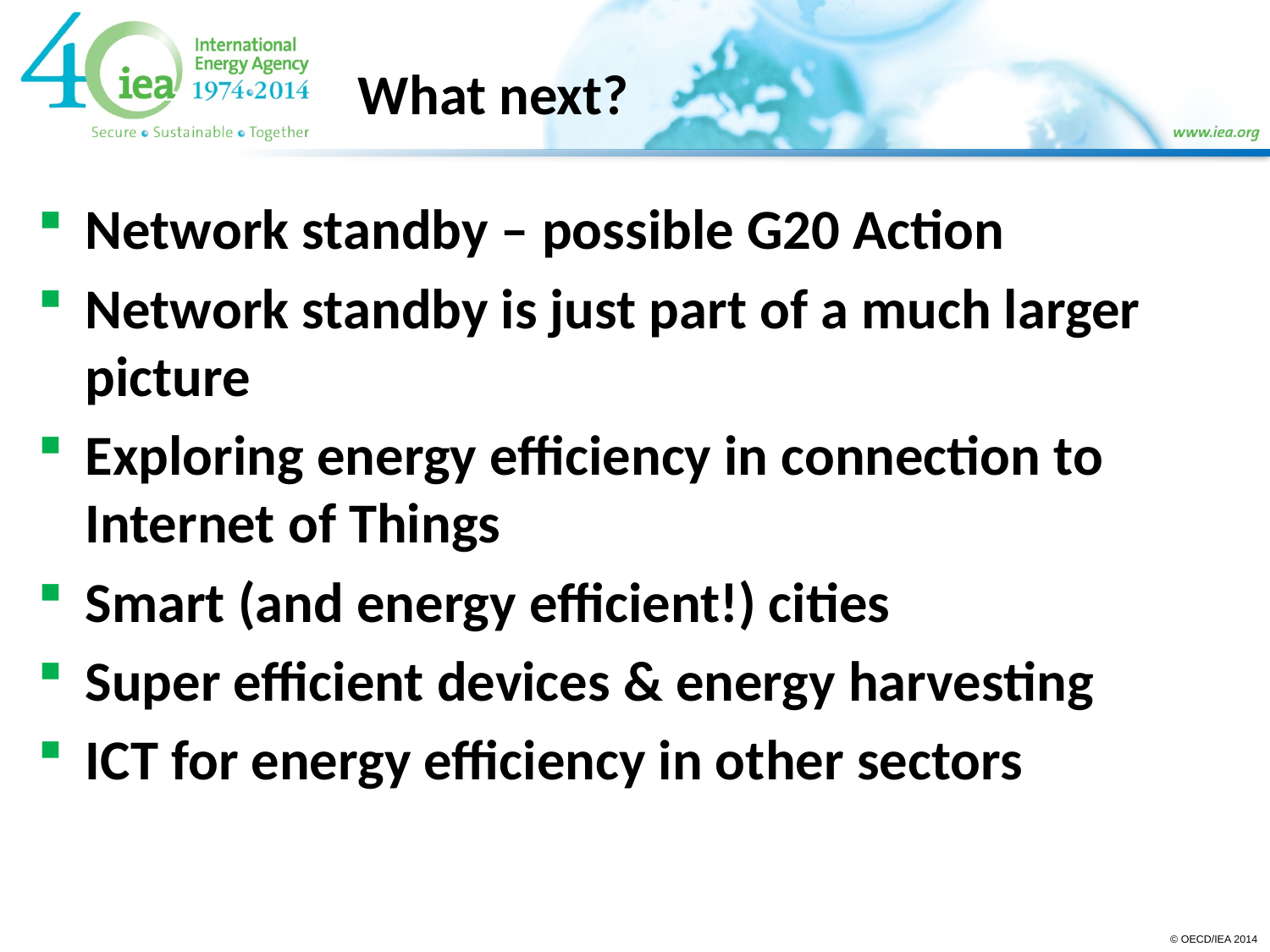

What next?
#
Network standby – possible G20 Action
Network standby is just part of a much larger picture
Exploring energy efficiency in connection to Internet of Things
Smart (and energy efficient!) cities
Super efficient devices & energy harvesting
ICT for energy efficiency in other sectors